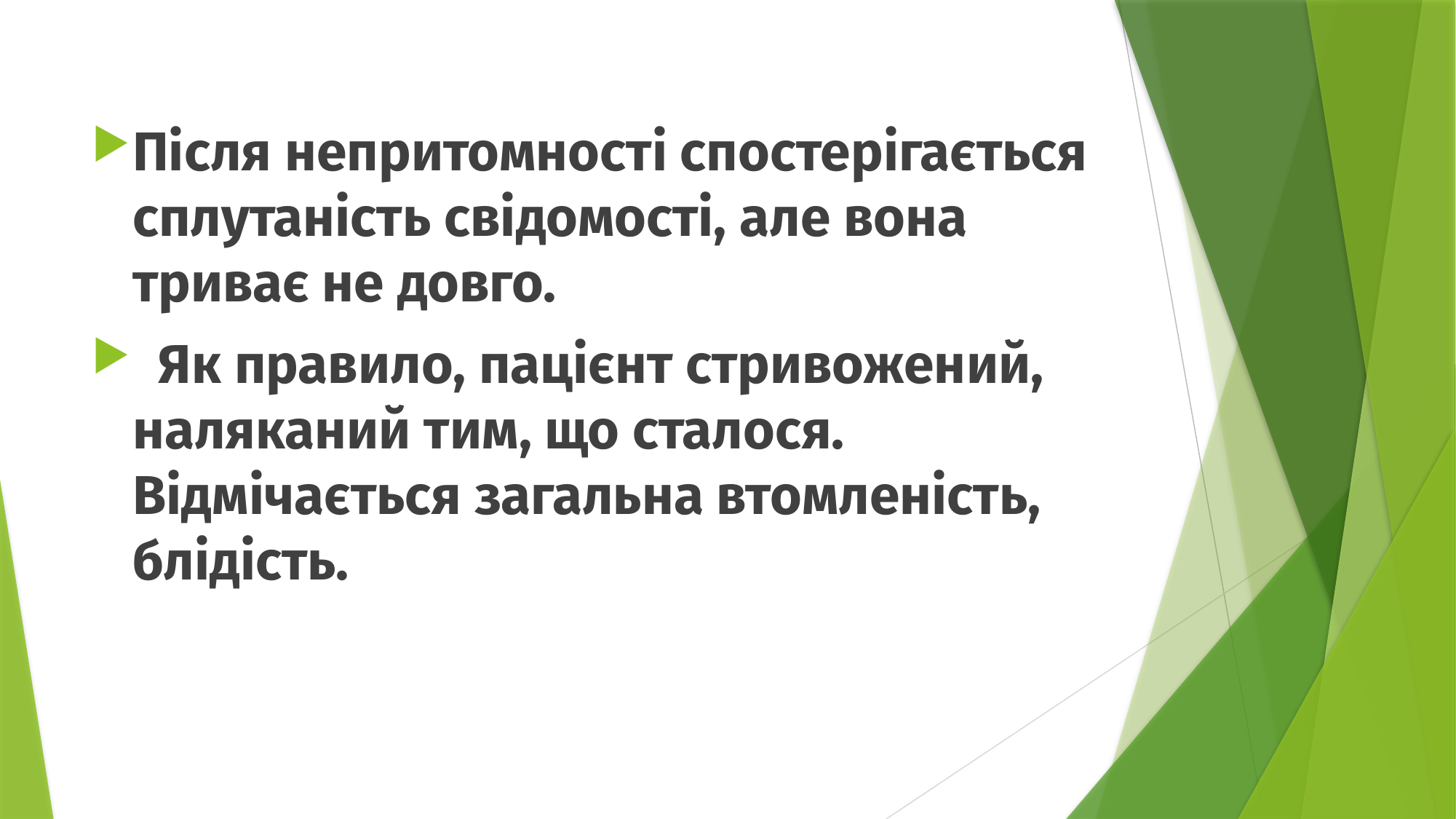

Після непритомності спостерігається сплутаність свідомості, але вона триває не довго.
  Як правило, пацієнт стривожений, наляканий тим, що сталося. Відмічається загальна втомленість, блідість.